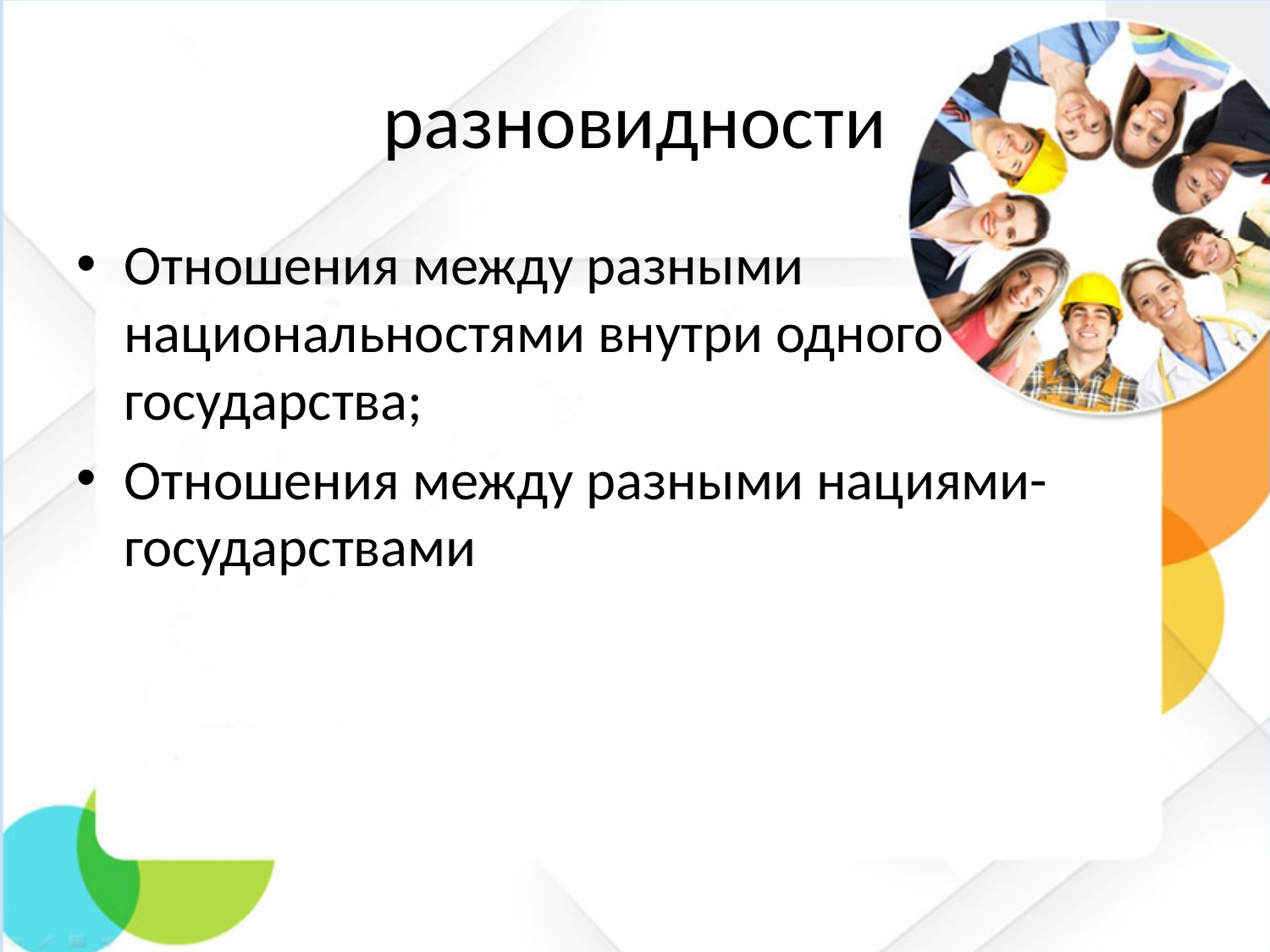

# разновидности
Отношения между разными национальностями внутри одного государства;
Отношения между разными нациями-государствами